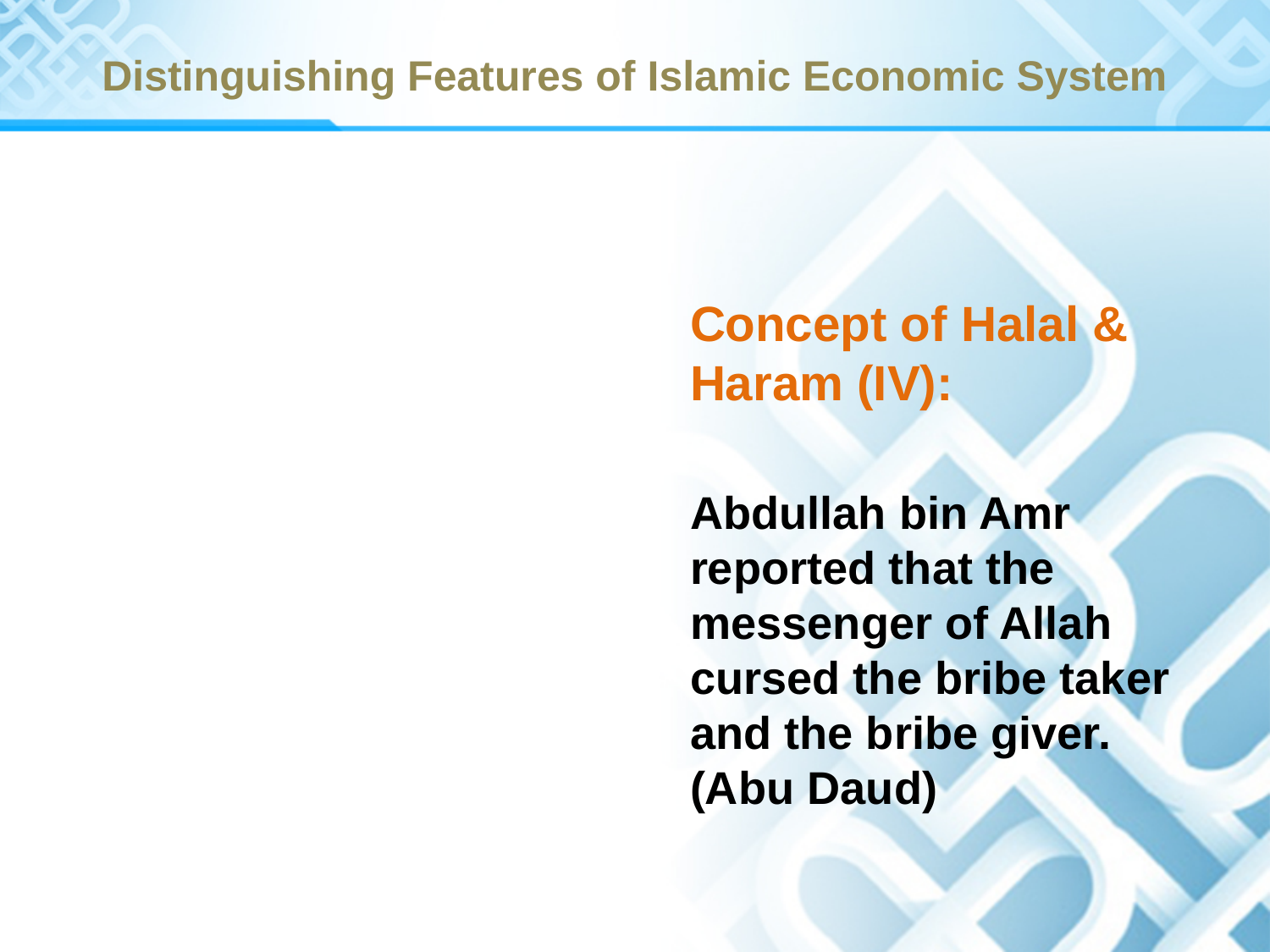

Distinguishing Features of Islamic Economic System
Concept of Halal & Haram (IV):

Abdullah bin Amr reported that the messenger of Allah cursed the bribe taker and the bribe giver. (Abu Daud)